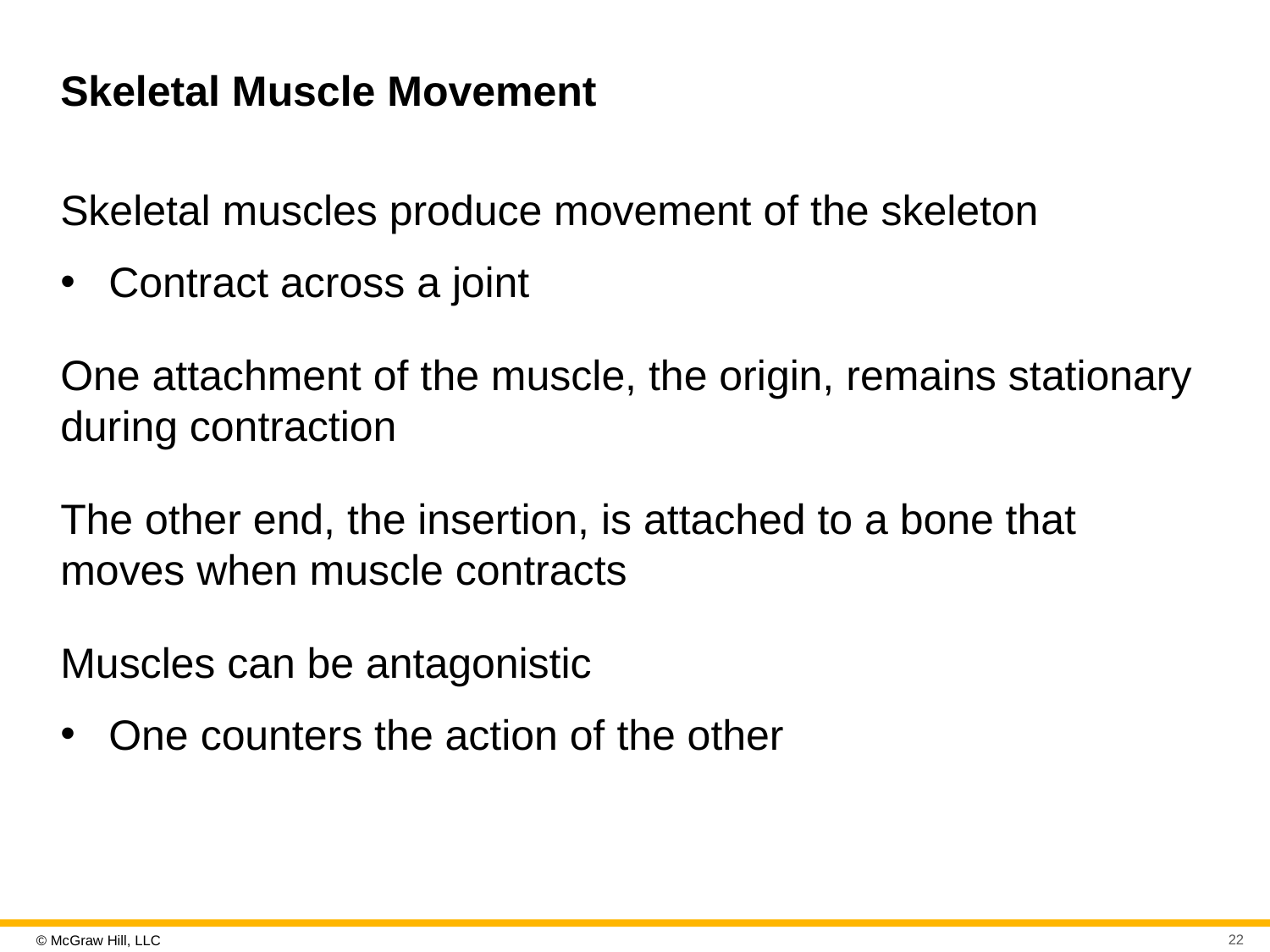

# Skeletal Muscle Movement
Skeletal muscles produce movement of the skeleton
Contract across a joint
One attachment of the muscle, the origin, remains stationary during contraction
The other end, the insertion, is attached to a bone that moves when muscle contracts
Muscles can be antagonistic
One counters the action of the other
22